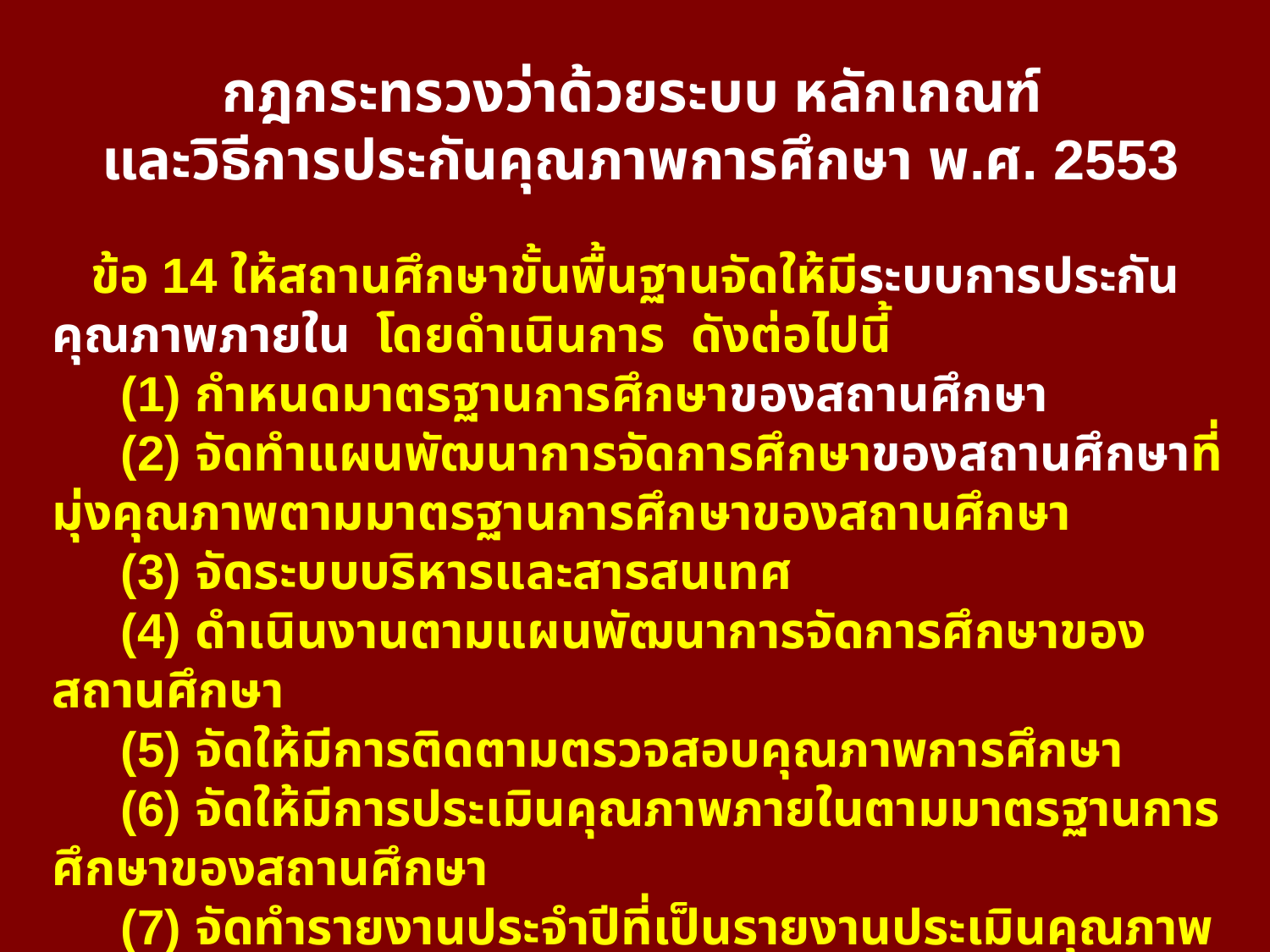

กฎกระทรวงว่าด้วยระบบ หลักเกณฑ์
และวิธีการประกันคุณภาพการศึกษา พ.ศ. 2553

   ข้อ 14 ให้สถานศึกษาขั้นพื้นฐานจัดให้มีระบบการประกันคุณภาพภายใน  โดยดำเนินการ  ดังต่อไปนี้
     (1) กำหนดมาตรฐานการศึกษาของสถานศึกษา
     (2) จัดทำแผนพัฒนาการจัดการศึกษาของสถานศึกษาที่มุ่งคุณภาพตามมาตรฐานการศึกษาของสถานศึกษา
     (3) จัดระบบบริหารและสารสนเทศ
     (4) ดำเนินงานตามแผนพัฒนาการจัดการศึกษาของสถานศึกษา
     (5) จัดให้มีการติดตามตรวจสอบคุณภาพการศึกษา
     (6) จัดให้มีการประเมินคุณภาพภายในตามมาตรฐานการศึกษาของสถานศึกษา
     (7) จัดทำรายงานประจำปีที่เป็นรายงานประเมินคุณภาพ